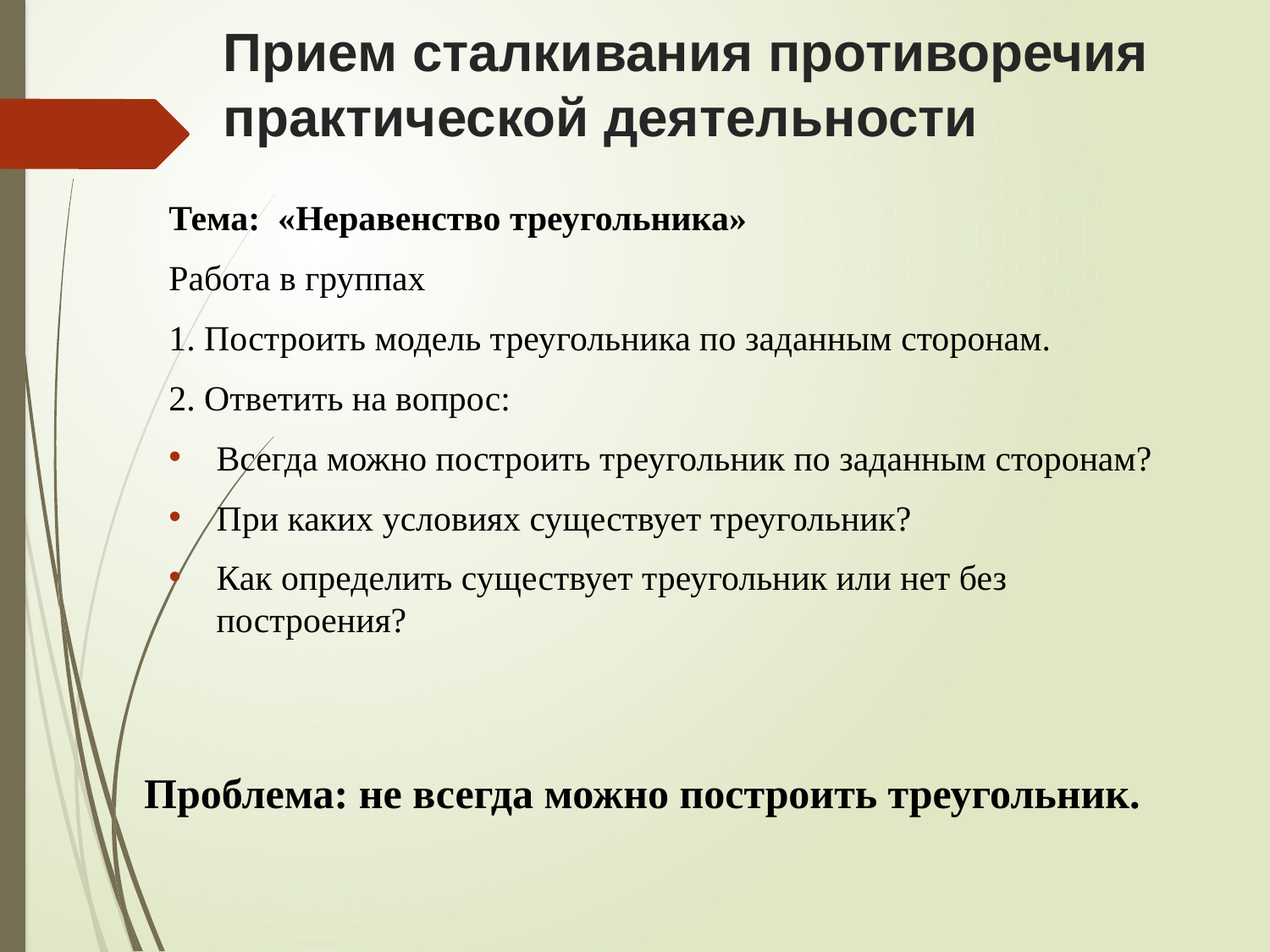

# Прием сталкивания противоречия практической деятельности
Тема:  «Неравенство треугольника»
Работа в группах
1. Построить модель треугольника по заданным сторонам.
2. Ответить на вопрос:
Всегда можно построить треугольник по заданным сторонам?
При каких условиях существует треугольник?
Как определить существует треугольник или нет без построения?

Проблема: не всегда можно построить треугольник.